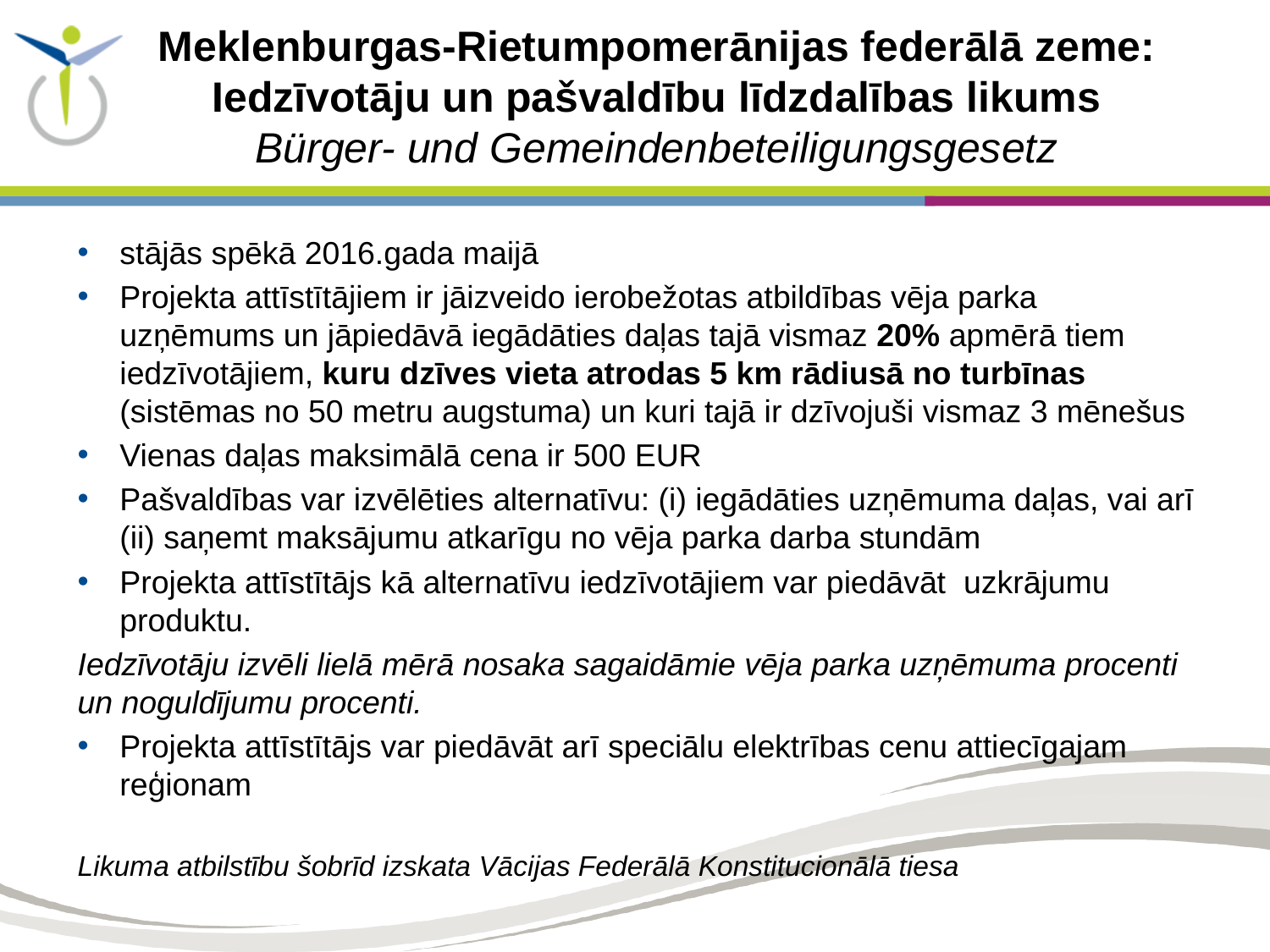

# Meklenburgas-Rietumpomerānijas federālā zeme: Iedzīvotāju un pašvaldību līdzdalības likums Bürger- und Gemeindenbeteiligungsgesetz
stājās spēkā 2016.gada maijā
Projekta attīstītājiem ir jāizveido ierobežotas atbildības vēja parka uzņēmums un jāpiedāvā iegādāties daļas tajā vismaz 20% apmērā tiem iedzīvotājiem, kuru dzīves vieta atrodas 5 km rādiusā no turbīnas (sistēmas no 50 metru augstuma) un kuri tajā ir dzīvojuši vismaz 3 mēnešus
Vienas daļas maksimālā cena ir 500 EUR
Pašvaldības var izvēlēties alternatīvu: (i) iegādāties uzņēmuma daļas, vai arī (ii) saņemt maksājumu atkarīgu no vēja parka darba stundām
Projekta attīstītājs kā alternatīvu iedzīvotājiem var piedāvāt  uzkrājumu produktu.
Iedzīvotāju izvēli lielā mērā nosaka sagaidāmie vēja parka uzņēmuma procenti un noguldījumu procenti.
Projekta attīstītājs var piedāvāt arī speciālu elektrības cenu attiecīgajam reģionam

Likuma atbilstību šobrīd izskata Vācijas Federālā Konstitucionālā tiesa